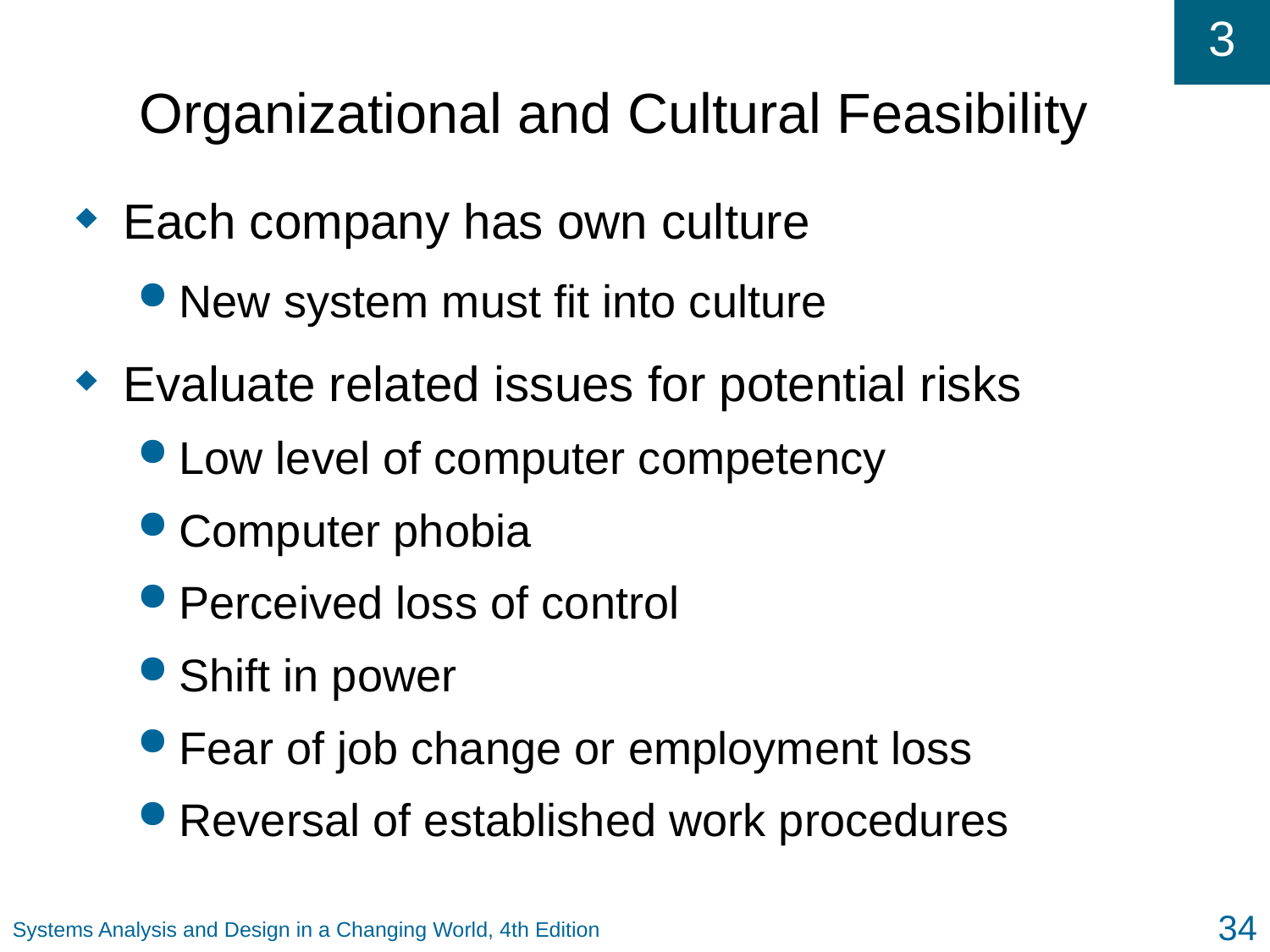

# Organizational and Cultural Feasibility
Each company has own culture
New system must fit into culture
Evaluate related issues for potential risks
Low level of computer competency
Computer phobia
Perceived loss of control
Shift in power
Fear of job change or employment loss
Reversal of established work procedures
34
Systems Analysis and Design in a Changing World, 4th Edition